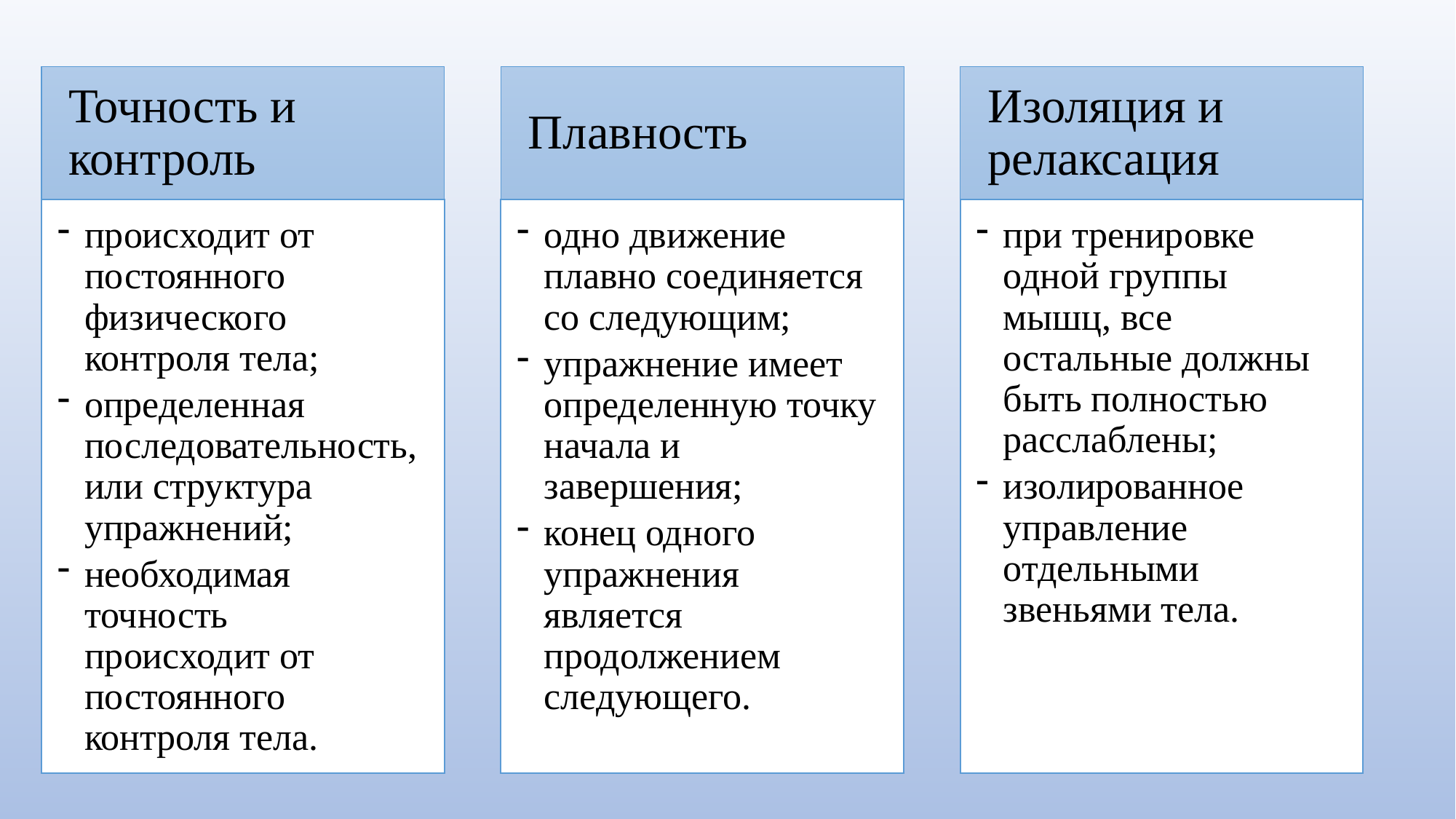

Точность и контроль
происходит от постоянного физического контроля тела;
определенная последовательность, или структура упражнений;
необходимая точность происходит от постоянного контроля тела.
Плавность
одно движение плавно соединяется со следующим;
упражнение имеет определенную точку начала и завершения;
конец одного упражнения является продолжением следующего.
Изоляция и релаксация
при тренировке одной группы мышц, все остальные должны быть полностью расслаблены;
изолированное управление отдельными звеньями тела.